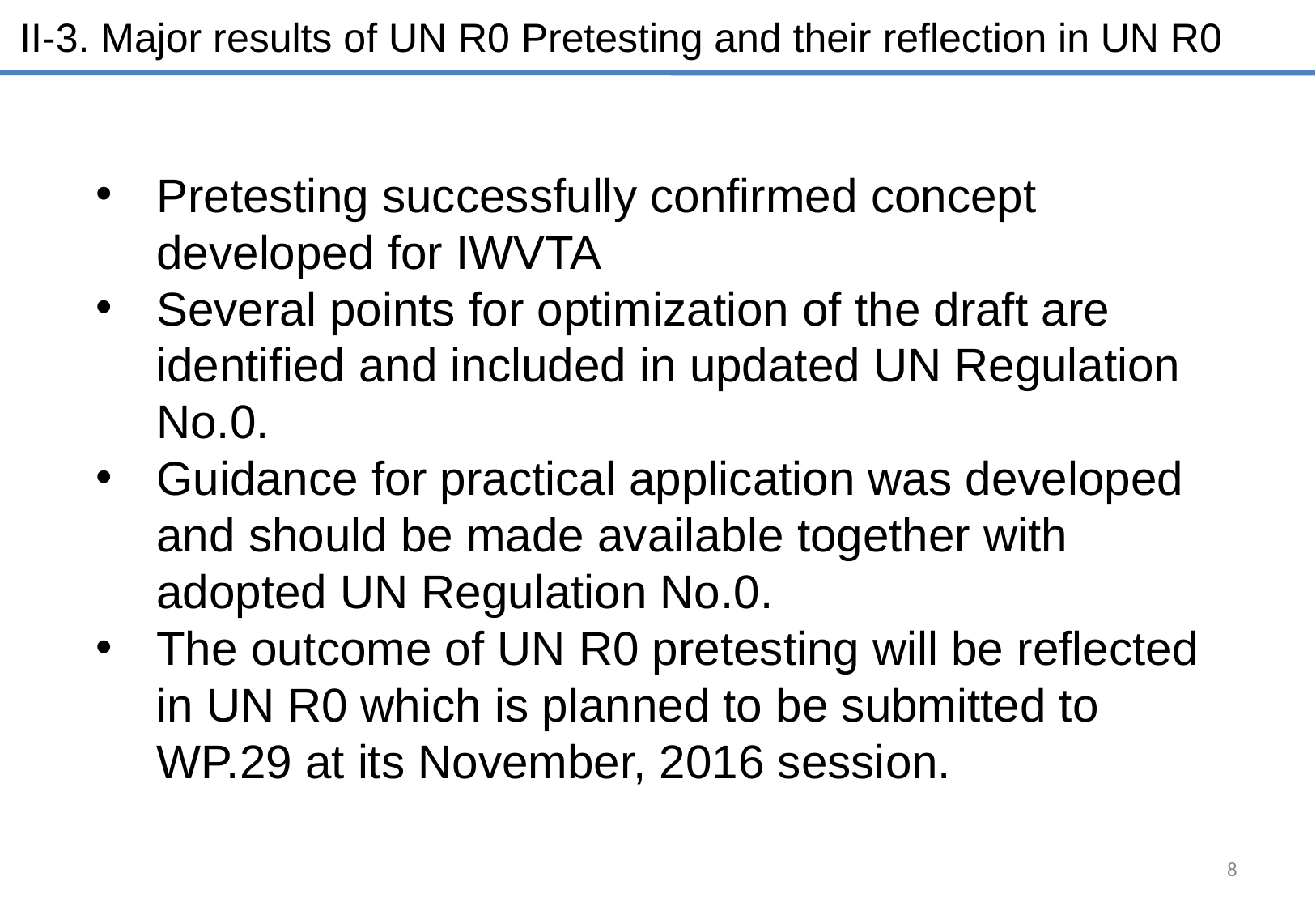

II-3. Major results of UN R0 Pretesting and their reflection in UN R0

Pretesting successfully confirmed concept developed for IWVTA
Several points for optimization of the draft are identified and included in updated UN Regulation No.0.
Guidance for practical application was developed and should be made available together with adopted UN Regulation No.0.
The outcome of UN R0 pretesting will be reflected in UN R0 which is planned to be submitted to WP.29 at its November, 2016 session.
8